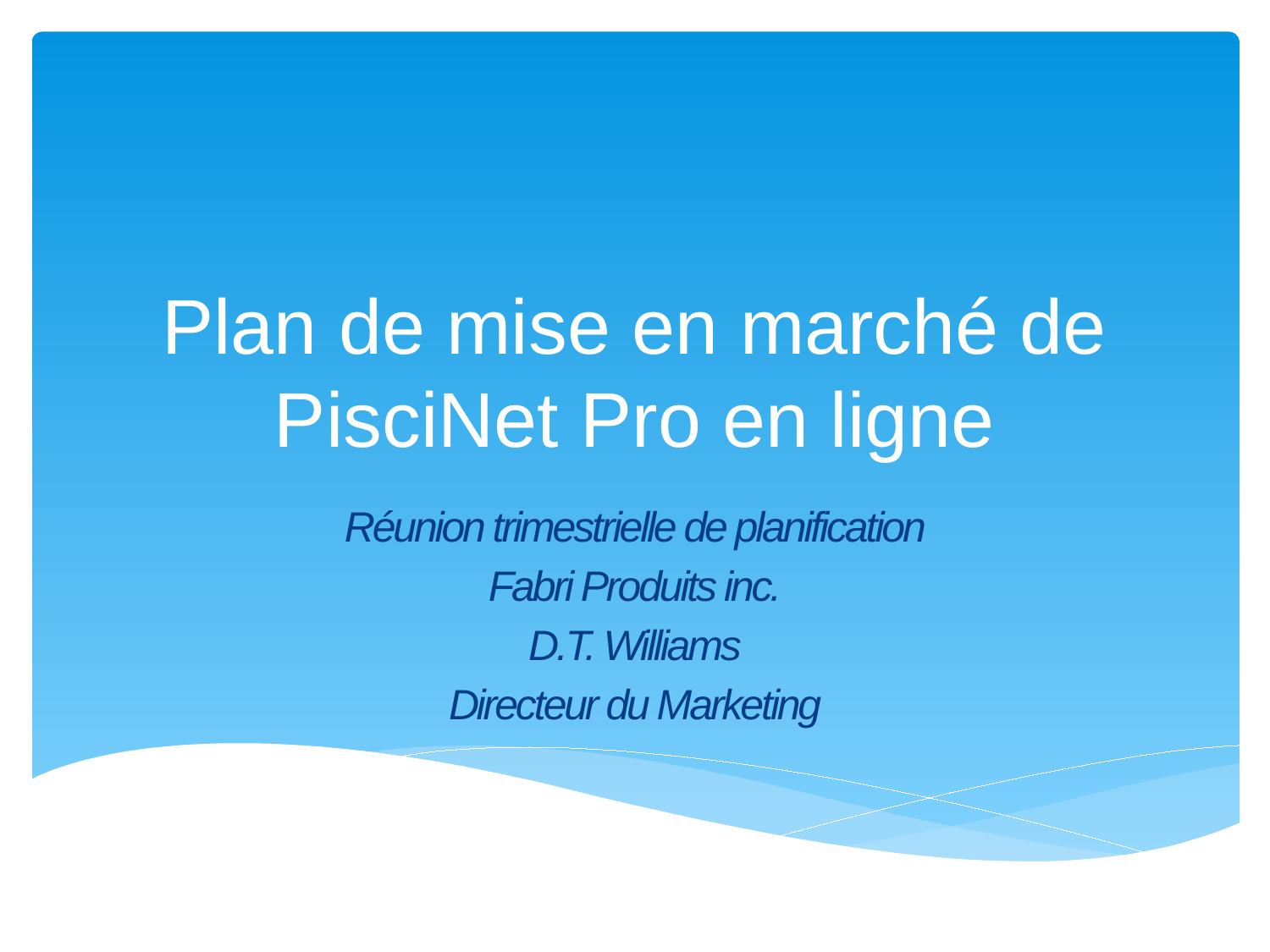

# Plan de mise en marché de PisciNet Pro en ligne
Réunion trimestrielle de planification
Fabri Produits inc.
D.T. Williams
Directeur du Marketing